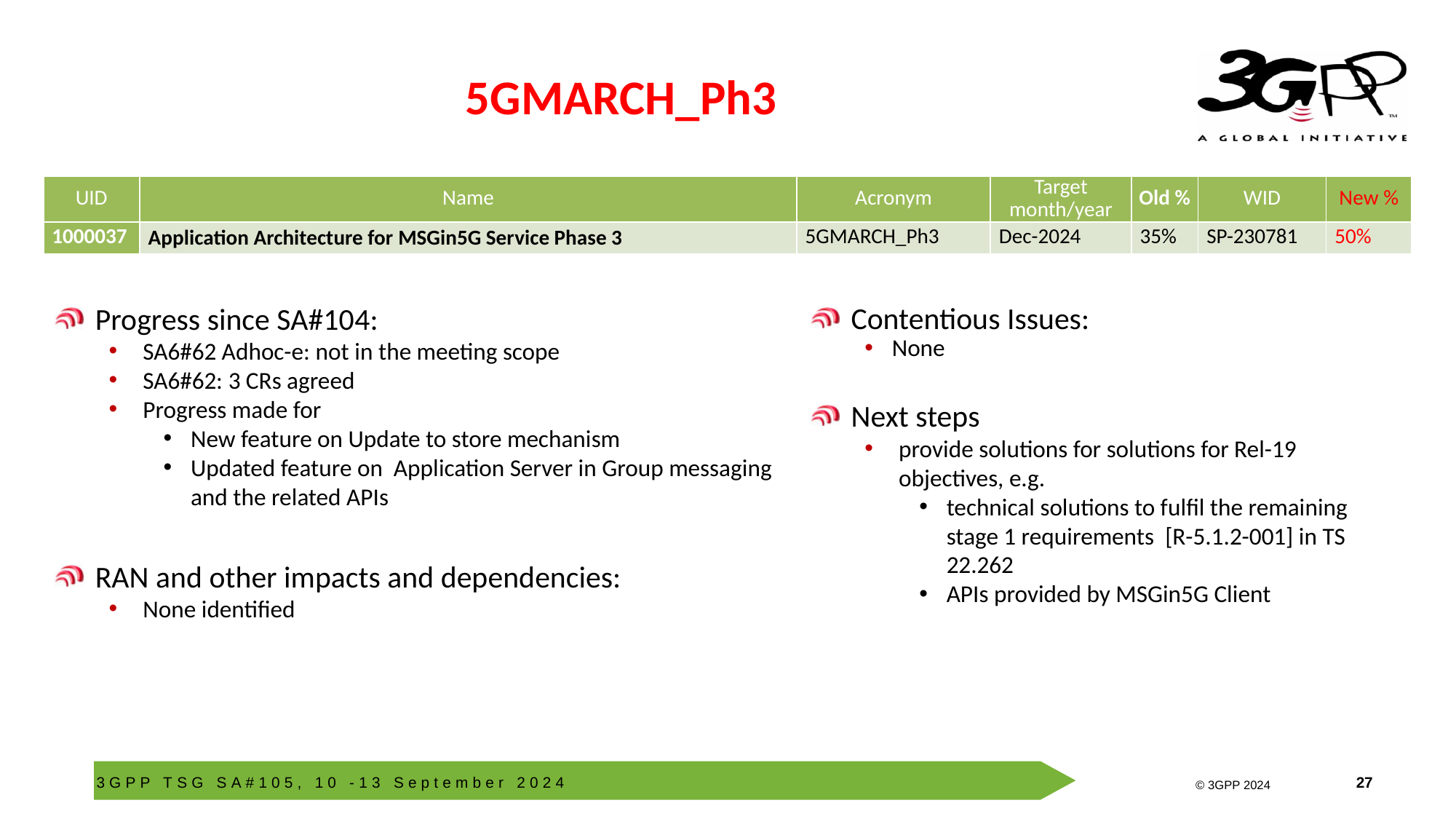

# 5GMARCH_Ph3
| UID | Name | Acronym | Target month/year | Old % | WID | New % |
| --- | --- | --- | --- | --- | --- | --- |
| 1000037 | Application Architecture for MSGin5G Service Phase 3 | 5GMARCH\_Ph3 | Dec-2024 | 35% | SP-230781 | 50% |
Contentious Issues:
None

Next steps
provide solutions for solutions for Rel-19 objectives, e.g.
technical solutions to fulfil the remaining stage 1 requirements  [R-5.1.2-001] in TS 22.262
APIs provided by MSGin5G Client
Progress since SA#104:
SA6#62 Adhoc-e: not in the meeting scope
SA6#62: 3 CRs agreed
Progress made for
New feature on Update to store mechanism
Updated feature on  Application Server in Group messaging and the related APIs

RAN and other impacts and dependencies:
None identified